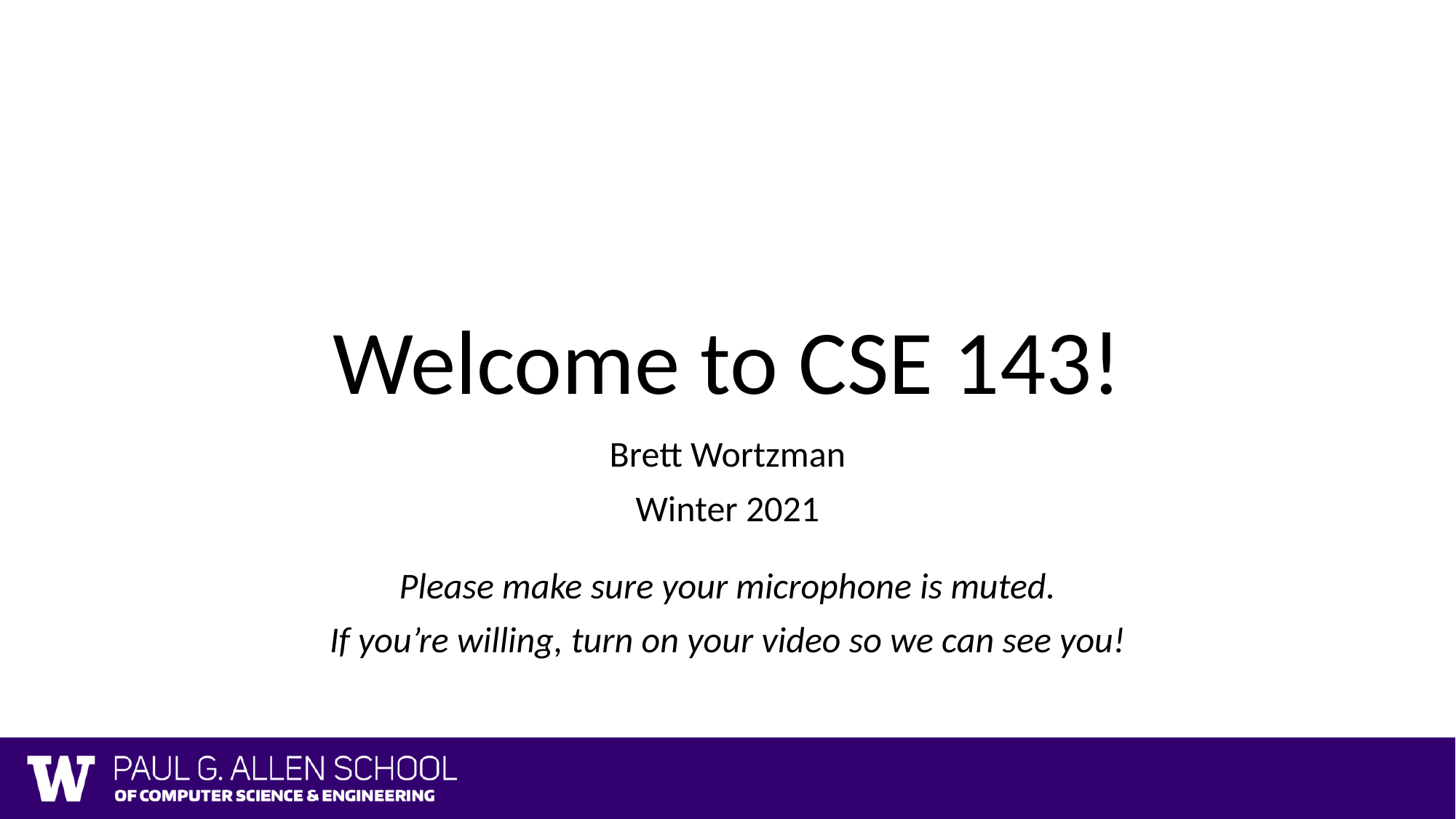

# Welcome to CSE 143!
Brett Wortzman
Winter 2021
Please make sure your microphone is muted.
If you’re willing, turn on your video so we can see you!